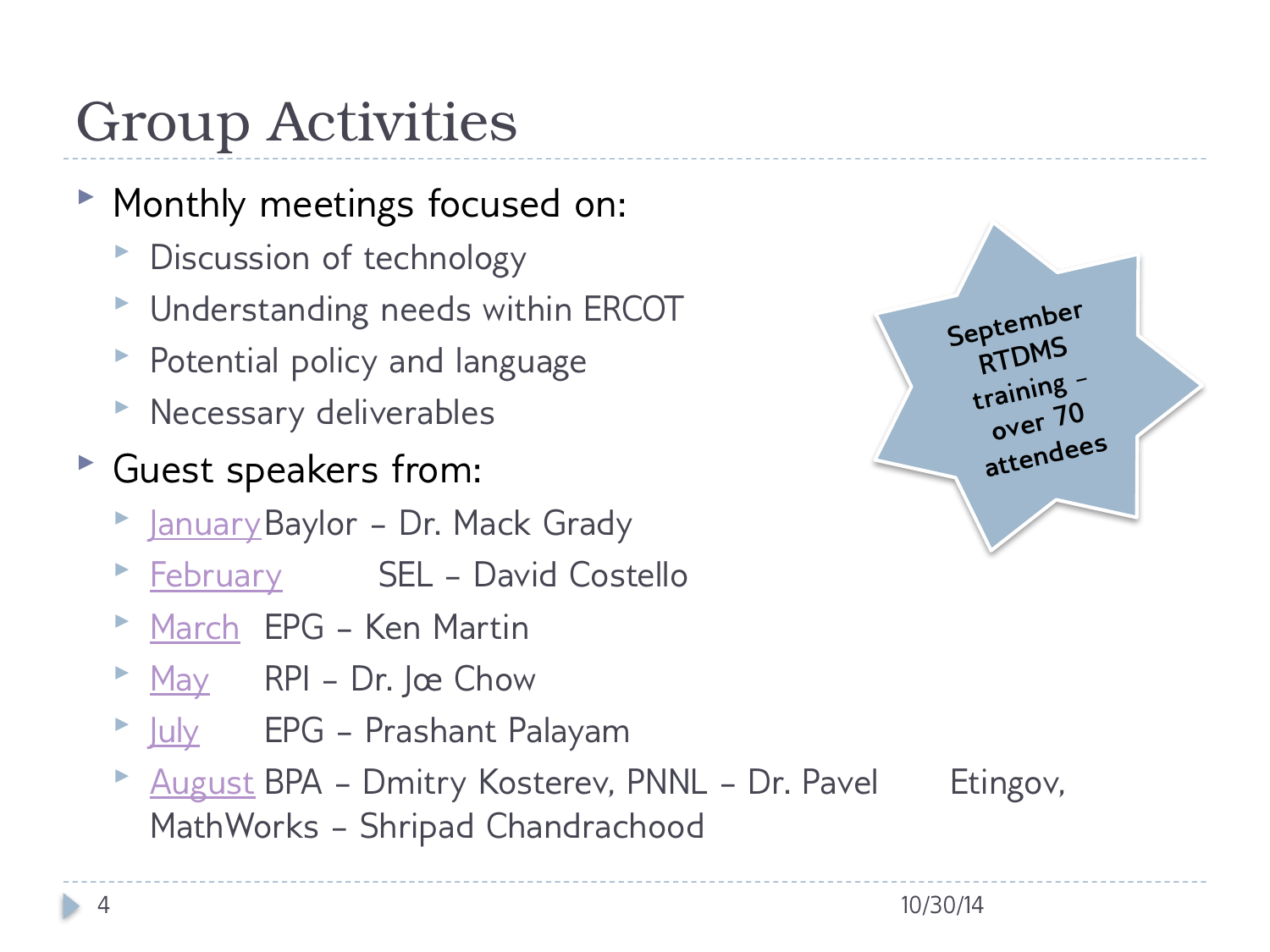

# Group Activities
Monthly meetings focused on:
Discussion of technology
Understanding needs within ERCOT
Potential policy and language
Necessary deliverables
Guest speakers from:
January		Baylor – Dr. Mack Grady
February		SEL – David Costello
March		EPG – Ken Martin
May		RPI – Dr. Joe Chow
July		EPG – Prashant Palayam
August		BPA – Dmitry Kosterev, PNNL – Dr. Pavel 			Etingov, MathWorks – Shripad Chandrachood

September RTDMS training – over 70 attendees
4
10/30/14